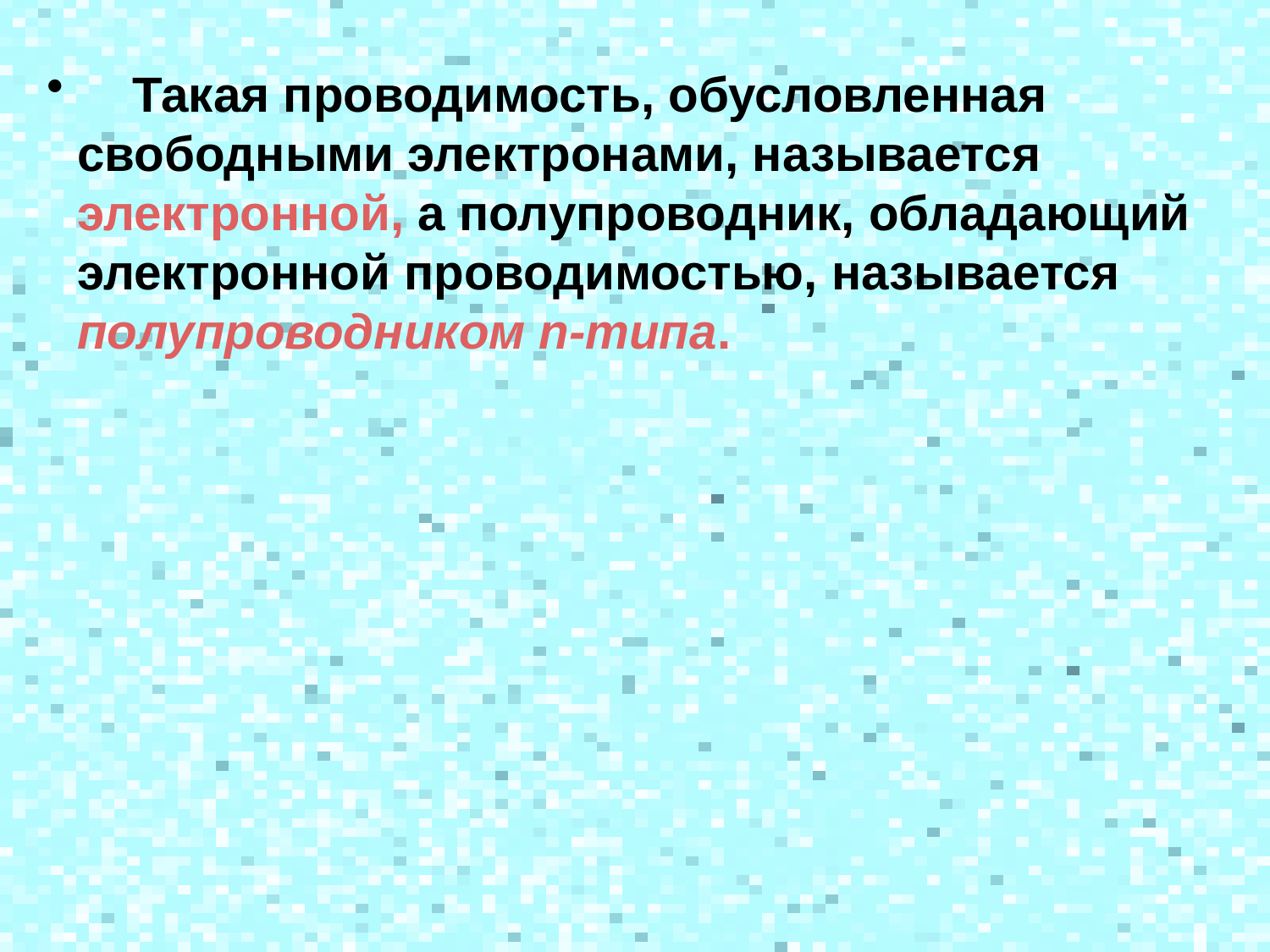

Такая проводимость, обусловленная свободными электронами, называется электронной, а полупроводник, обладающий электронной проводимостью, называется полупроводником n-типа.